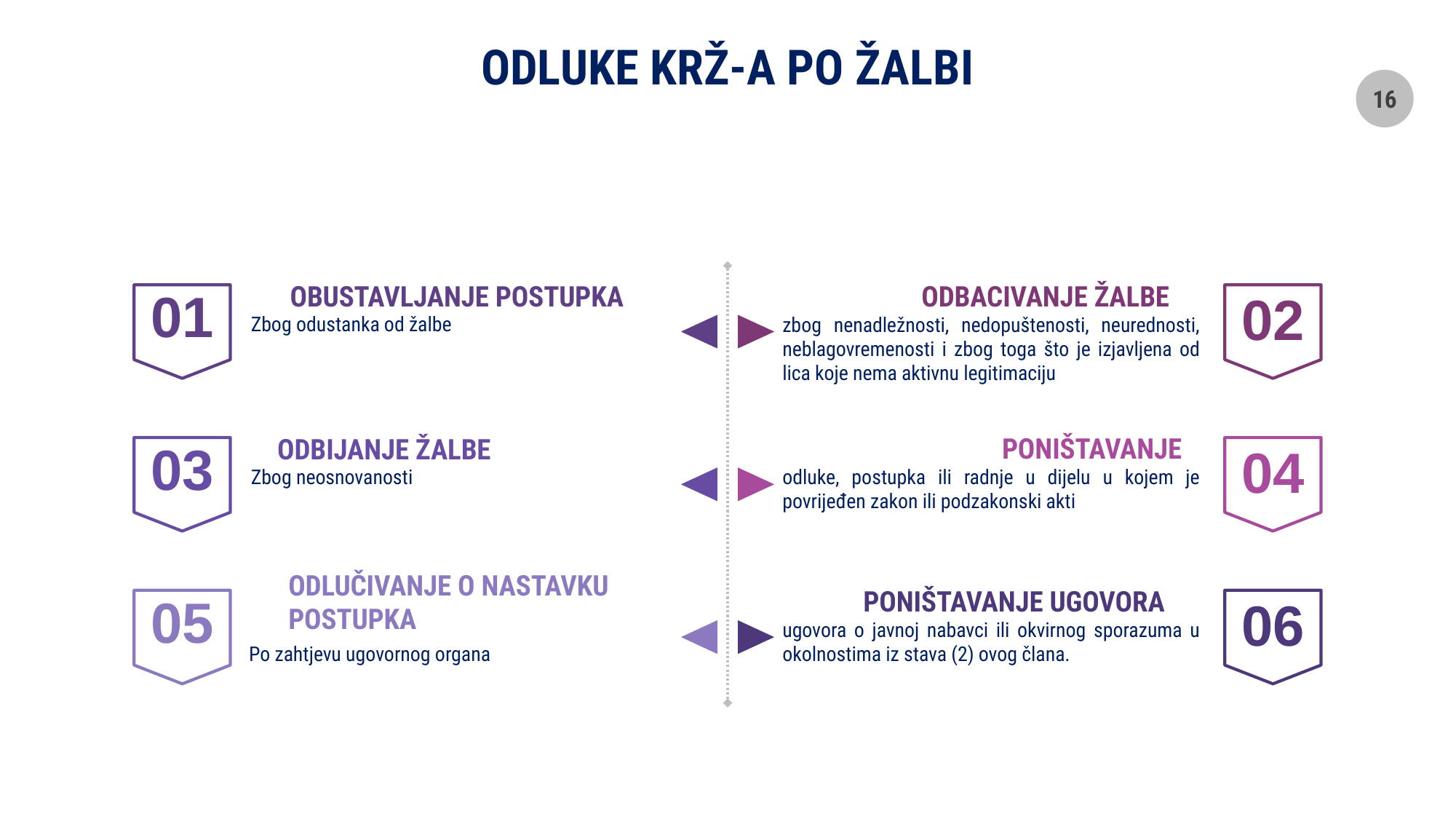

# ODLUKE KRŽ-A PO ŽALBI
ODBACIVANJE ŽALBE
zbog nenadležnosti, nedopuštenosti, neurednosti, neblagovremenosti i zbog toga što je izjavljena od lica koje nema aktivnu legitimaciju
OBUSTAVLJANJE POSTUPKA
Zbog odustanka od žalbe
02
01

PONIŠTAVANJE
odluke, postupka ili radnje u dijelu u kojem je povrijeđen zakon ili podzakonski akti
ODBIJANJE ŽALBE
Zbog neosnovanosti
04
03

ODLUČIVANJE O NASTAVKU
POSTUPKA
Po zahtjevu ugovornog organa
PONIŠTAVANJE UGOVORA
ugovora o javnoj nabavci ili okvirnog sporazuma u okolnostima iz stava (2) ovog člana.
06
05